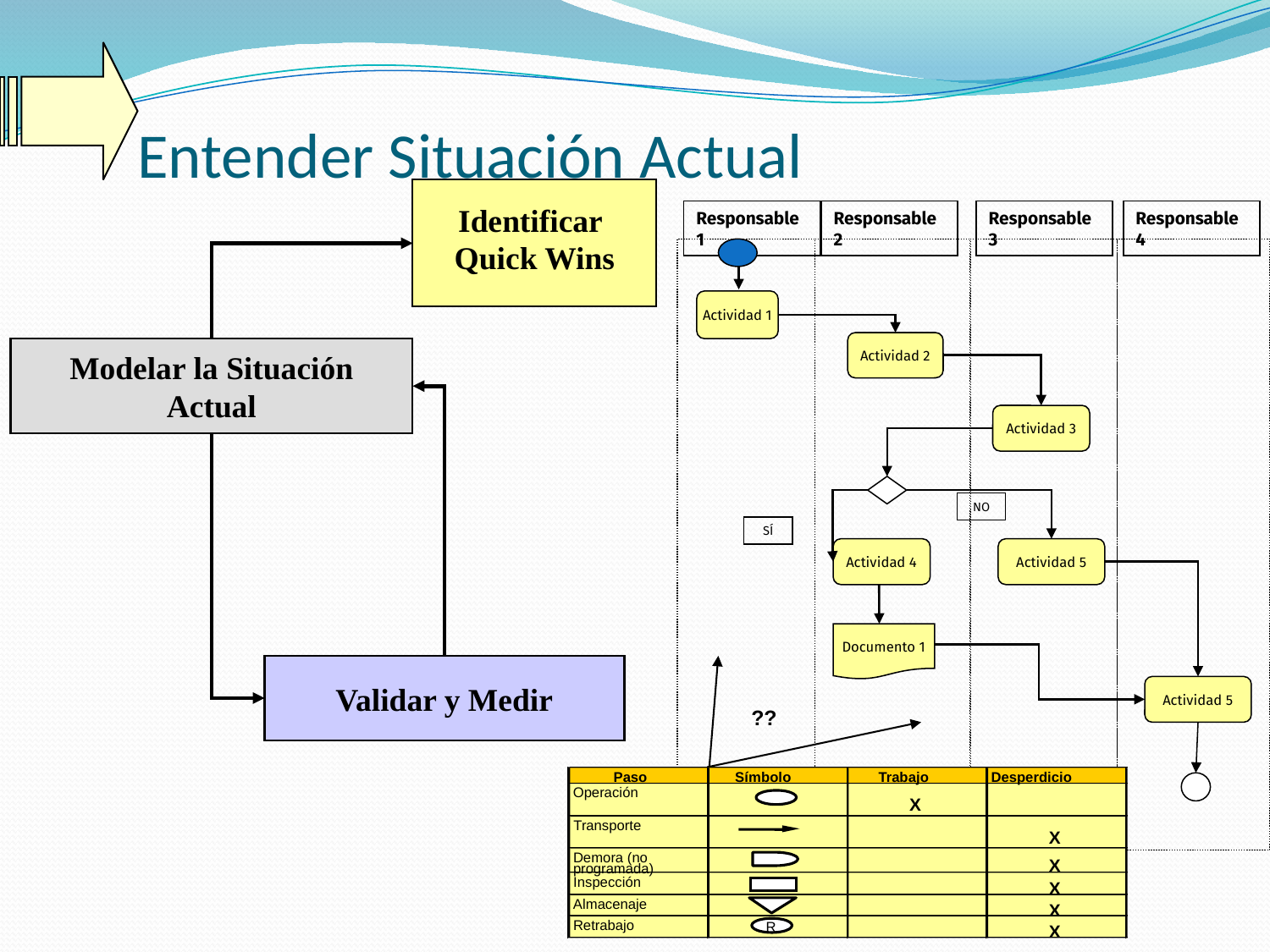

# Entender Situación Actual

Identificar
Quick Wins
Responsable 1
Responsable 2
Responsable 3
Responsable 4

Actividad 1
Actividad 2
Actividad 3

NO
SÍ
Actividad 4
Actividad 5

Documento 1
Actividad 5

Modelar la Situación Actual
Validar y Medir

??

Paso

Símbolo

Trabajo

Desperdicio

Operación

X

Transporte

X

Demora (no

X
programada)

Inspección
X

Almacenaje

X

Retrabajo

R
X

35